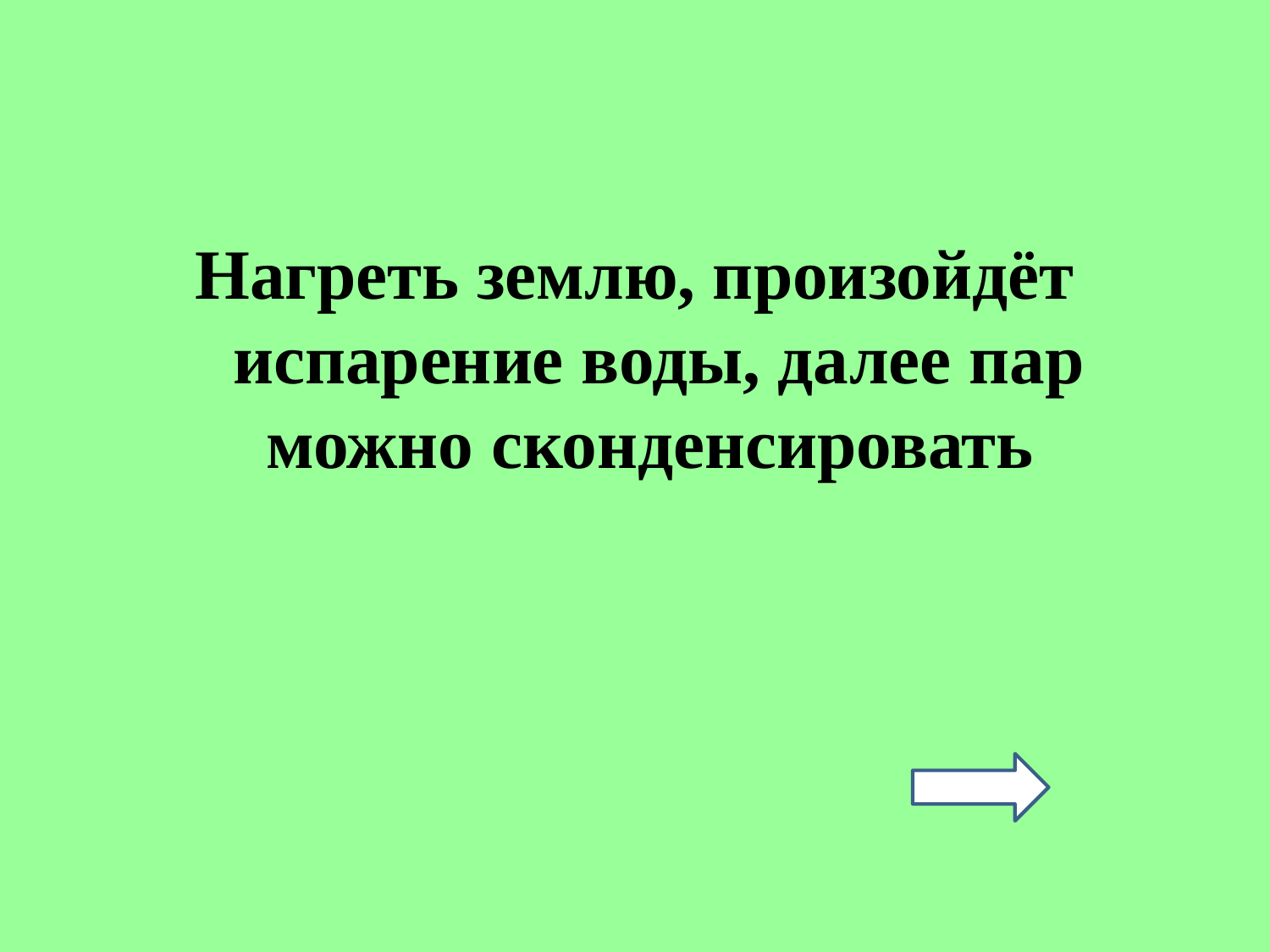

#
Нагреть землю, произойдёт испарение воды, далее пар можно сконденсировать